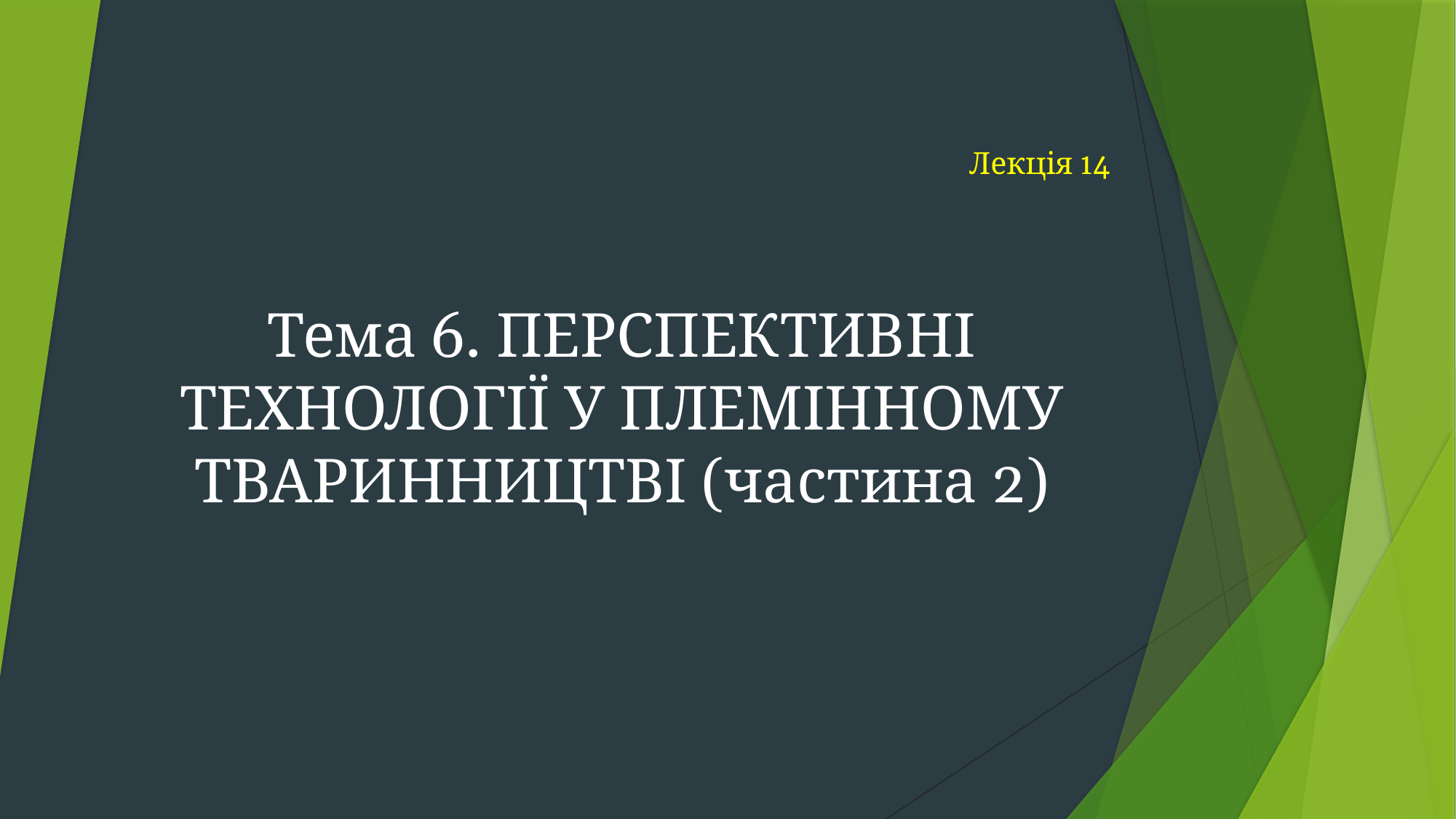

# Лекція 14
Тема 6. ПЕРСПЕКТИВНІ ТЕХНОЛОГІЇ У ПЛЕМІННОМУ ТВАРИННИЦТВІ (частина 2)